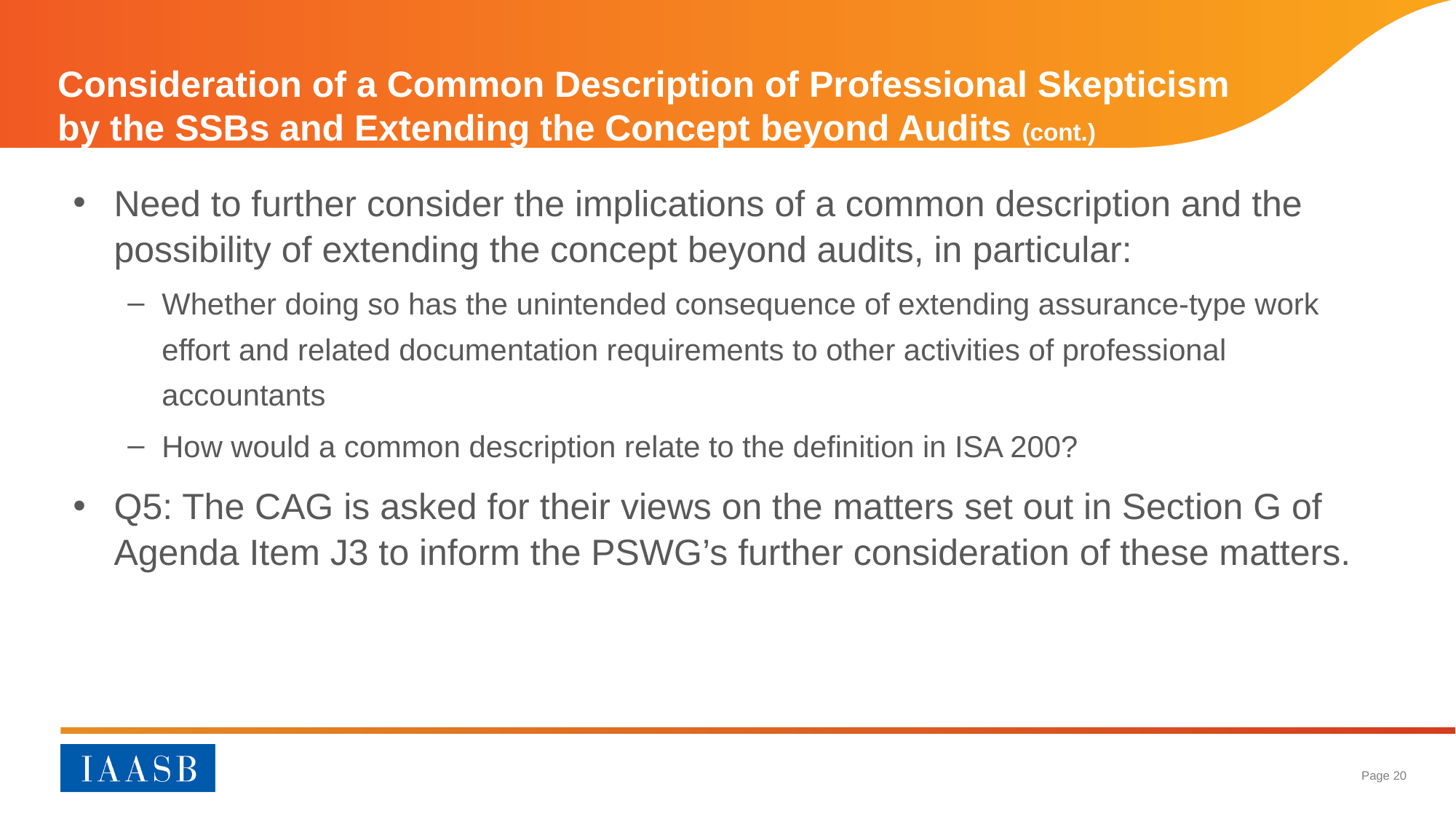

# Consideration of a Common Description of Professional Skepticism by the SSBs and Extending the Concept beyond Audits (cont.)
Need to further consider the implications of a common description and the possibility of extending the concept beyond audits, in particular:
Whether doing so has the unintended consequence of extending assurance-type work effort and related documentation requirements to other activities of professional accountants
How would a common description relate to the definition in ISA 200?
Q5: The CAG is asked for their views on the matters set out in Section G of Agenda Item J3 to inform the PSWG’s further consideration of these matters.